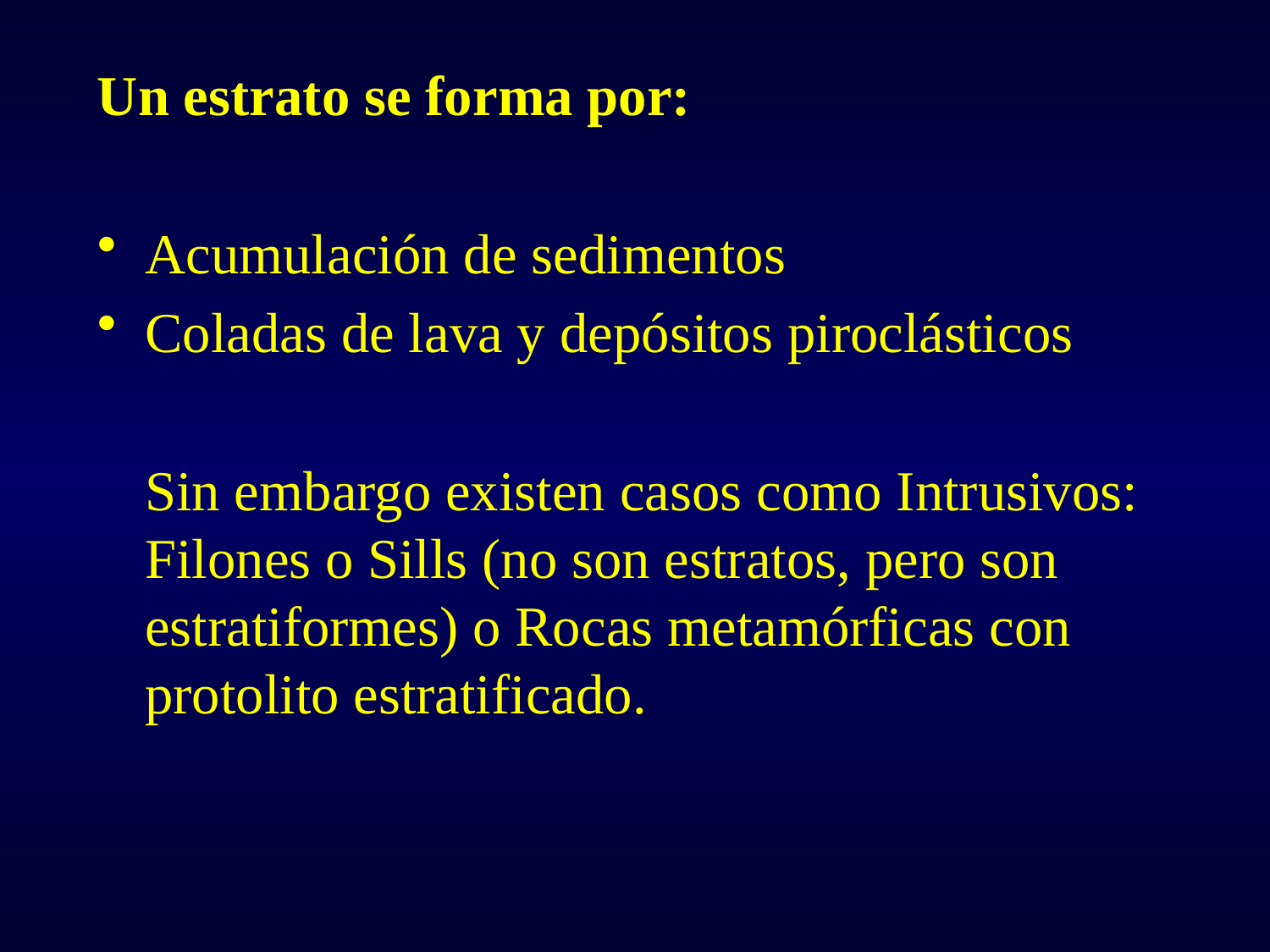

Un estrato se forma por:

Acumulación de sedimentos
Coladas de lava y depósitos piroclásticos

	Sin embargo existen casos como Intrusivos: Filones o Sills (no son estratos, pero son estratiformes) o Rocas metamórficas con protolito estratificado.